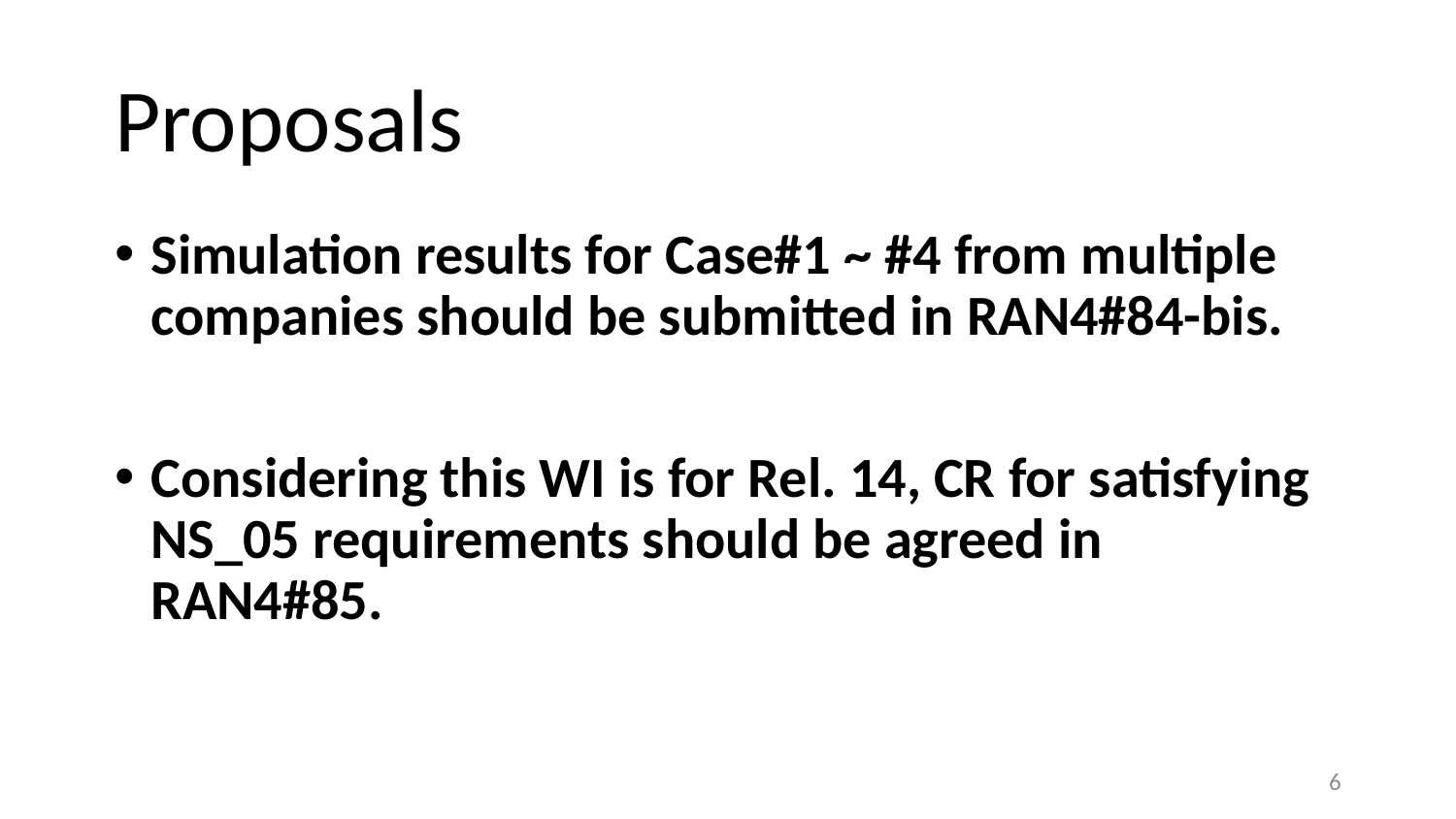

# Proposals
Simulation results for Case#1 ~ #4 from multiple companies should be submitted in RAN4#84-bis.

Considering this WI is for Rel. 14, CR for satisfying NS_05 requirements should be agreed in RAN4#85.
6